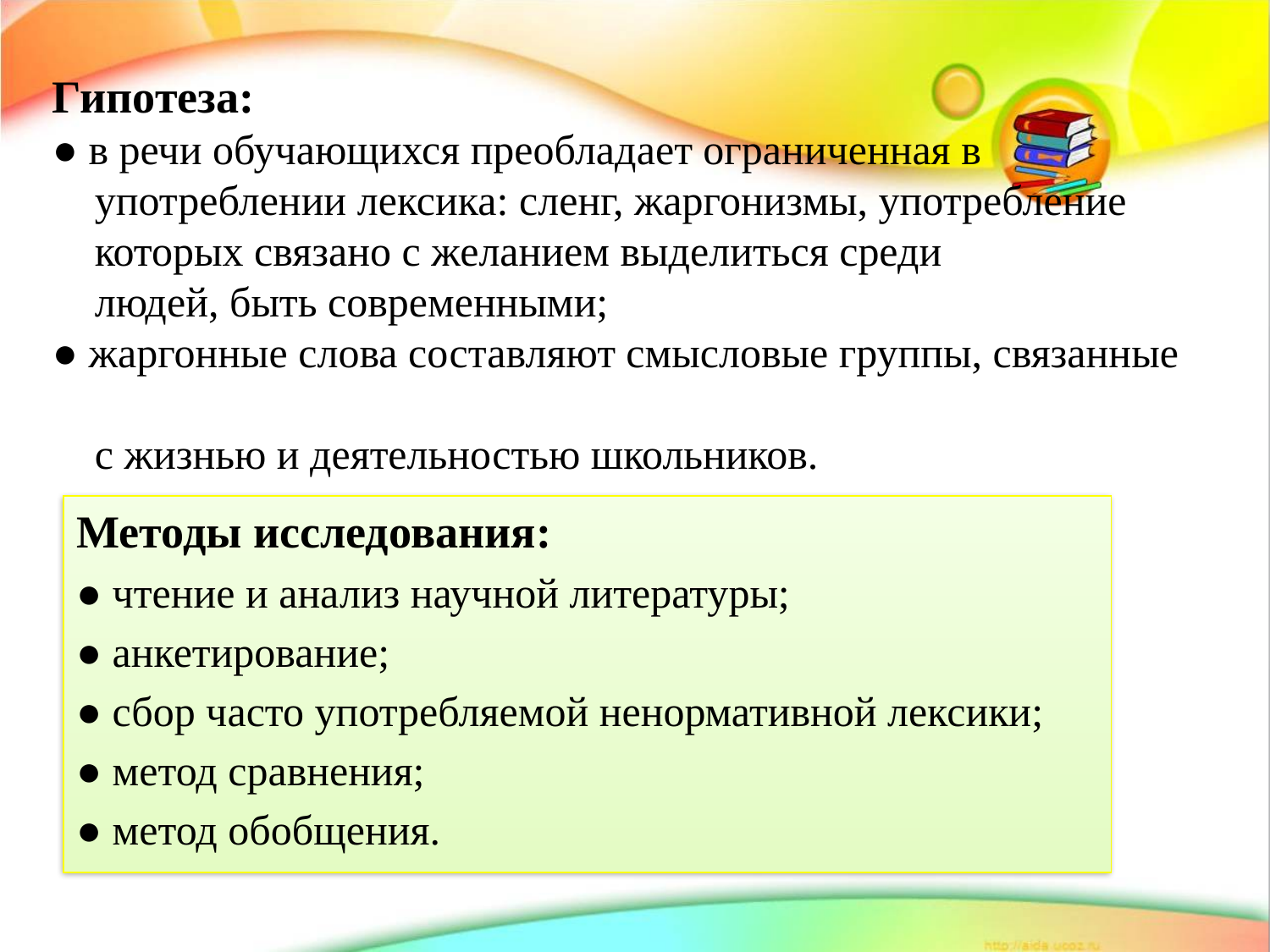

# Гипотеза: ● в речи обучающихся преобладает ограниченная в употреблении лексика: сленг, жаргонизмы, употребление которых связано с желанием выделиться среди людей, быть современными; ● жаргонные слова составляют смысловые группы, связанные с жизнью и деятельностью школьников.
Методы исследования:
● чтение и анализ научной литературы;
● анкетирование;
● сбор часто употребляемой ненормативной лексики;
● метод сравнения;
● метод обобщения.